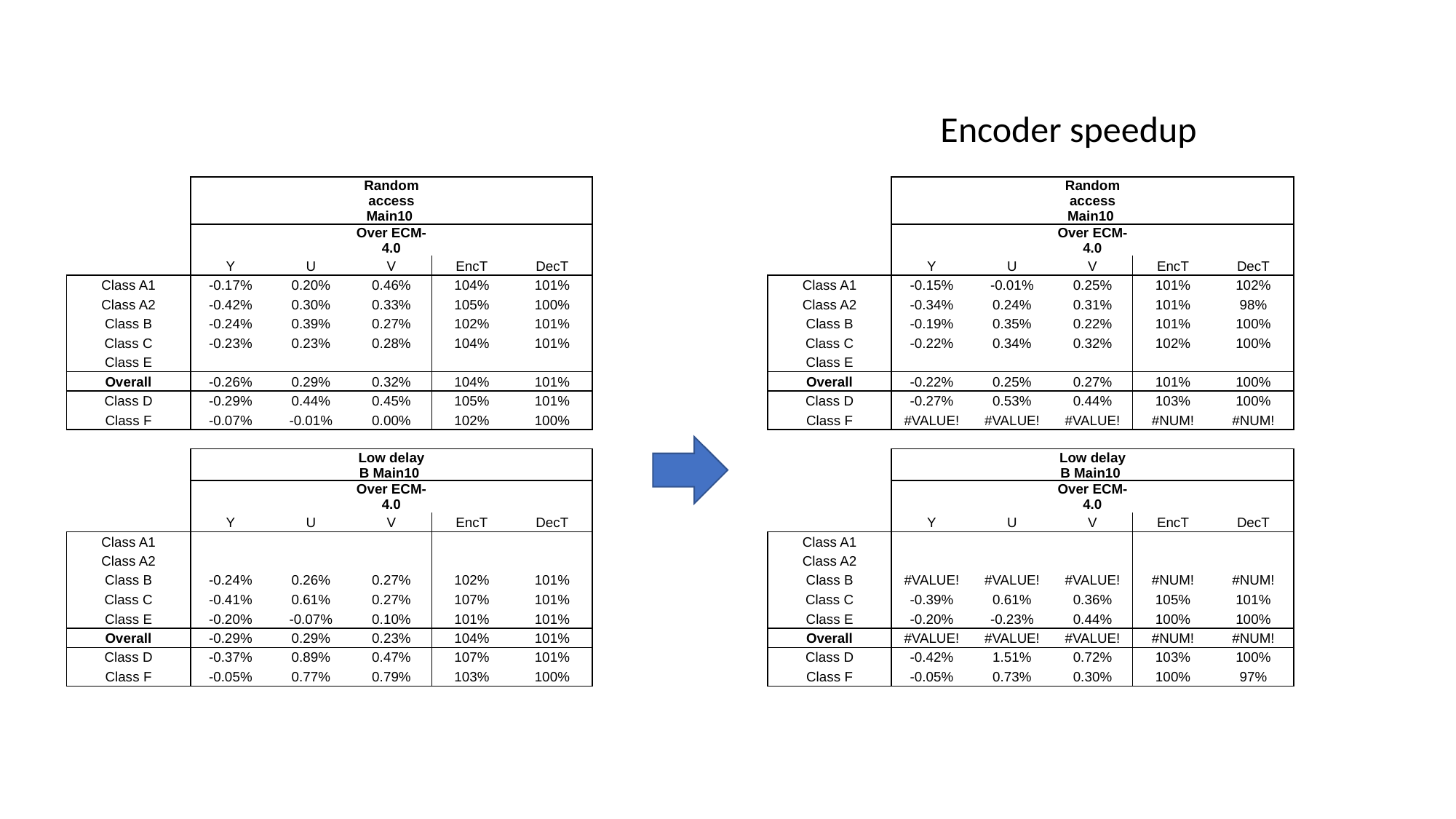

# Encoder speedup
|  |  |  | Random access Main10 |  |  |
| --- | --- | --- | --- | --- | --- |
|  |  |  | Over ECM-4.0 |  |  |
|  | Y | U | V | EncT | DecT |
| Class A1 | -0.17% | 0.20% | 0.46% | 104% | 101% |
| Class A2 | -0.42% | 0.30% | 0.33% | 105% | 100% |
| Class B | -0.24% | 0.39% | 0.27% | 102% | 101% |
| Class C | -0.23% | 0.23% | 0.28% | 104% | 101% |
| Class E |  |  |  |  |  |
| Overall | -0.26% | 0.29% | 0.32% | 104% | 101% |
| Class D | -0.29% | 0.44% | 0.45% | 105% | 101% |
| Class F | -0.07% | -0.01% | 0.00% | 102% | 100% |
|  |  |  |  |  |  |
|  |  |  | Low delay B Main10 |  |  |
|  |  |  | Over ECM-4.0 |  |  |
|  | Y | U | V | EncT | DecT |
| Class A1 |  |  |  |  |  |
| Class A2 |  |  |  |  |  |
| Class B | -0.24% | 0.26% | 0.27% | 102% | 101% |
| Class C | -0.41% | 0.61% | 0.27% | 107% | 101% |
| Class E | -0.20% | -0.07% | 0.10% | 101% | 101% |
| Overall | -0.29% | 0.29% | 0.23% | 104% | 101% |
| Class D | -0.37% | 0.89% | 0.47% | 107% | 101% |
| Class F | -0.05% | 0.77% | 0.79% | 103% | 100% |
|  |  |  | Random access Main10 |  |  |
| --- | --- | --- | --- | --- | --- |
|  |  |  | Over ECM-4.0 |  |  |
|  | Y | U | V | EncT | DecT |
| Class A1 | -0.15% | -0.01% | 0.25% | 101% | 102% |
| Class A2 | -0.34% | 0.24% | 0.31% | 101% | 98% |
| Class B | -0.19% | 0.35% | 0.22% | 101% | 100% |
| Class C | -0.22% | 0.34% | 0.32% | 102% | 100% |
| Class E |  |  |  |  |  |
| Overall | -0.22% | 0.25% | 0.27% | 101% | 100% |
| Class D | -0.27% | 0.53% | 0.44% | 103% | 100% |
| Class F | #VALUE! | #VALUE! | #VALUE! | #NUM! | #NUM! |
|  |  |  |  |  |  |
|  |  |  | Low delay B Main10 |  |  |
|  |  |  | Over ECM-4.0 |  |  |
|  | Y | U | V | EncT | DecT |
| Class A1 |  |  |  |  |  |
| Class A2 |  |  |  |  |  |
| Class B | #VALUE! | #VALUE! | #VALUE! | #NUM! | #NUM! |
| Class C | -0.39% | 0.61% | 0.36% | 105% | 101% |
| Class E | -0.20% | -0.23% | 0.44% | 100% | 100% |
| Overall | #VALUE! | #VALUE! | #VALUE! | #NUM! | #NUM! |
| Class D | -0.42% | 1.51% | 0.72% | 103% | 100% |
| Class F | -0.05% | 0.73% | 0.30% | 100% | 97% |